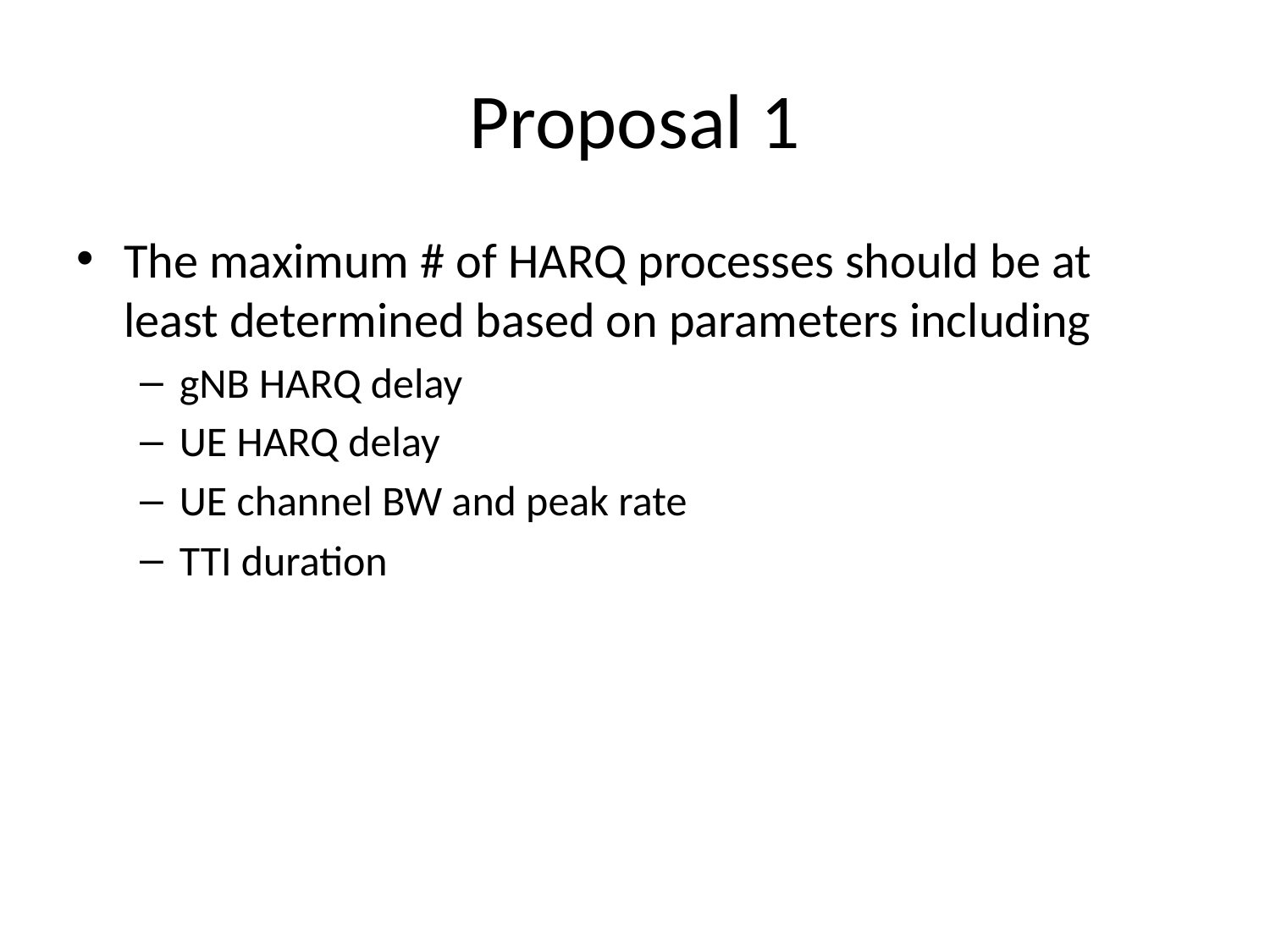

# Proposal 1
The maximum # of HARQ processes should be at least determined based on parameters including
gNB HARQ delay
UE HARQ delay
UE channel BW and peak rate
TTI duration